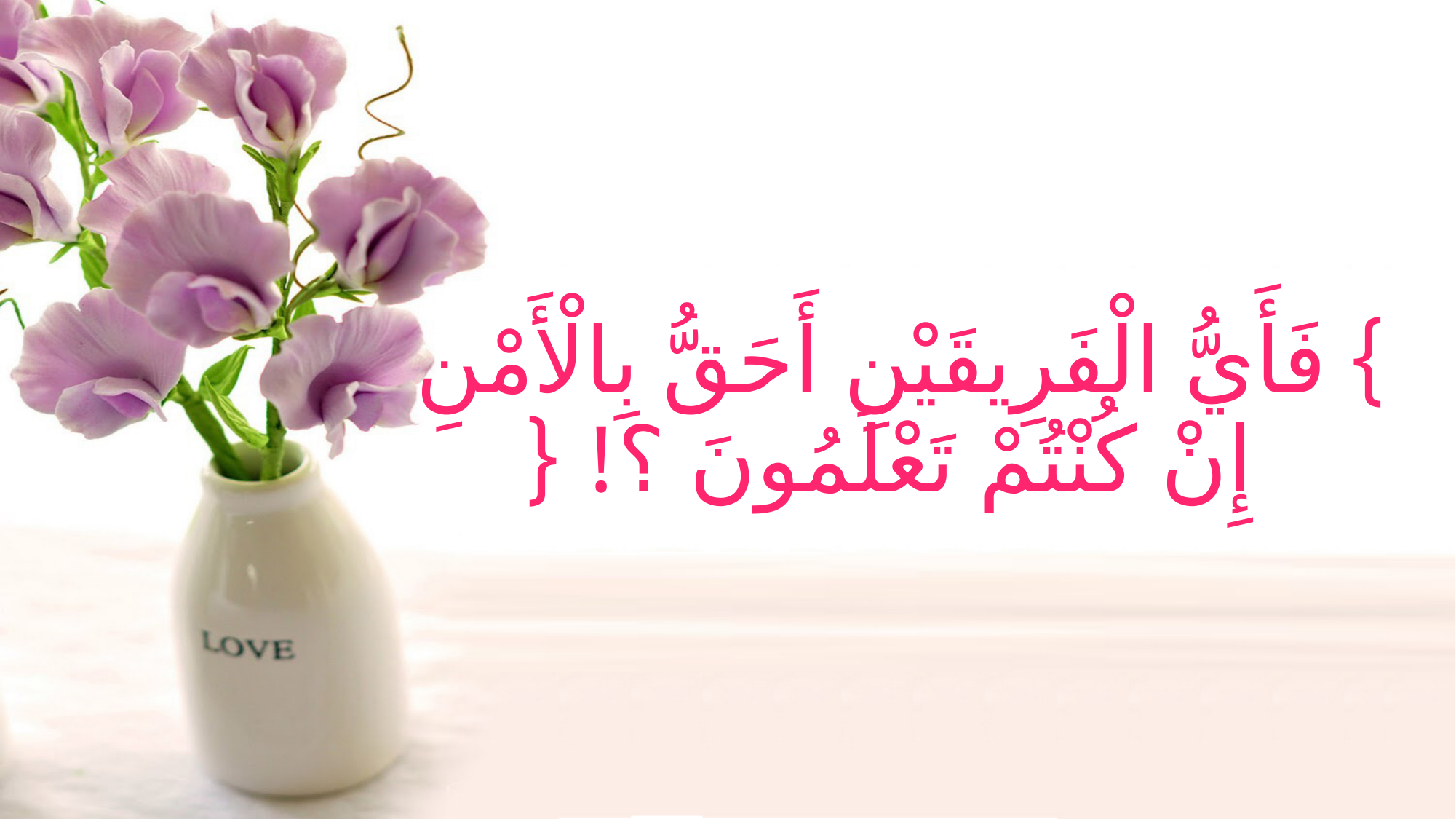

# } فَأَيُّ الْفَرِيقَيْنِ أَحَقُّ بِالْأَمْنِ إِنْ كُنْتُمْ تَعْلَمُونَ ؟! {